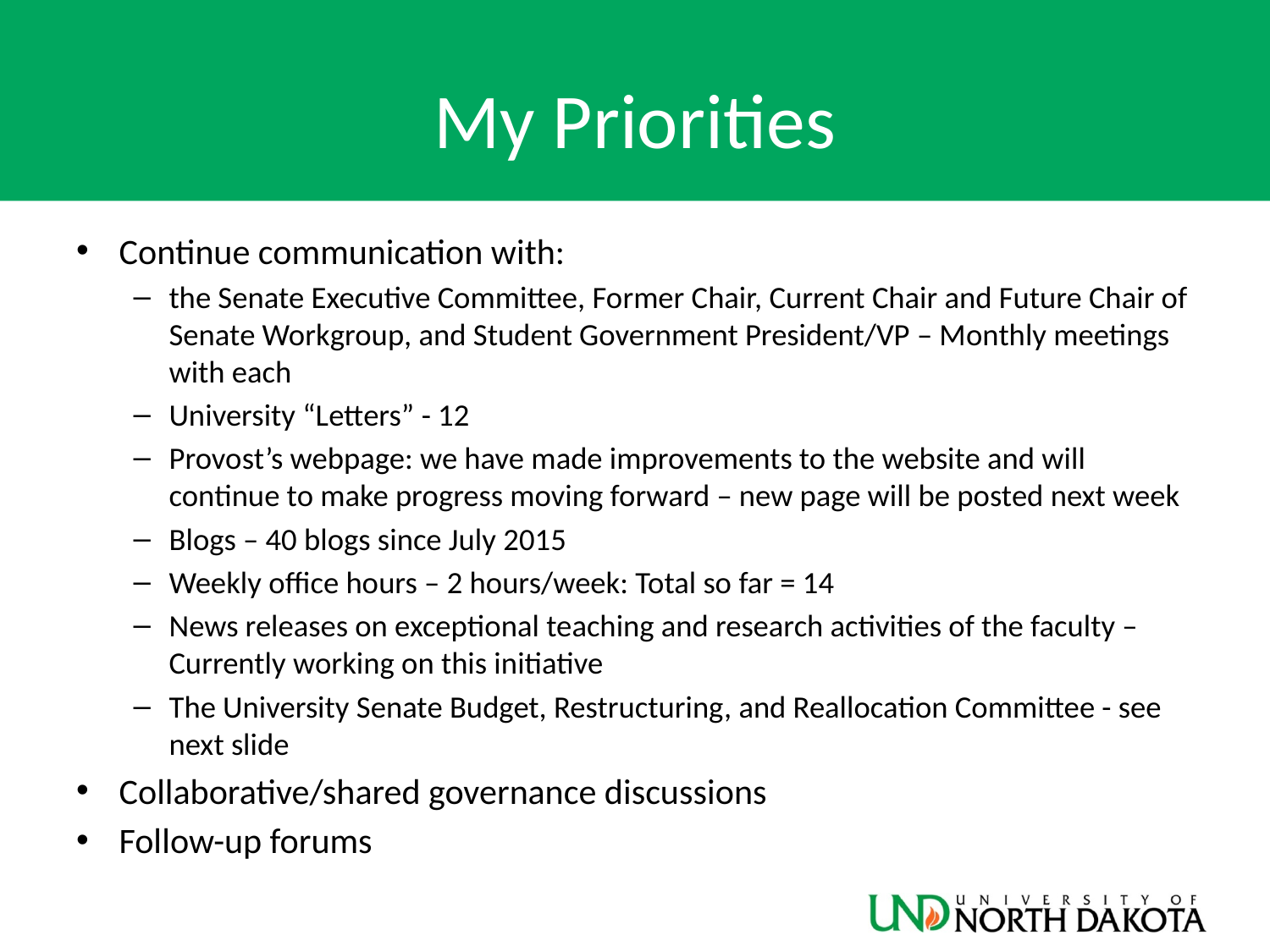

# My Priorities
Continue communication with:
the Senate Executive Committee, Former Chair, Current Chair and Future Chair of Senate Workgroup, and Student Government President/VP – Monthly meetings with each
University “Letters” - 12
Provost’s webpage: we have made improvements to the website and will continue to make progress moving forward – new page will be posted next week
Blogs – 40 blogs since July 2015
Weekly office hours – 2 hours/week: Total so far = 14
News releases on exceptional teaching and research activities of the faculty – Currently working on this initiative
The University Senate Budget, Restructuring, and Reallocation Committee - see next slide
Collaborative/shared governance discussions
Follow-up forums